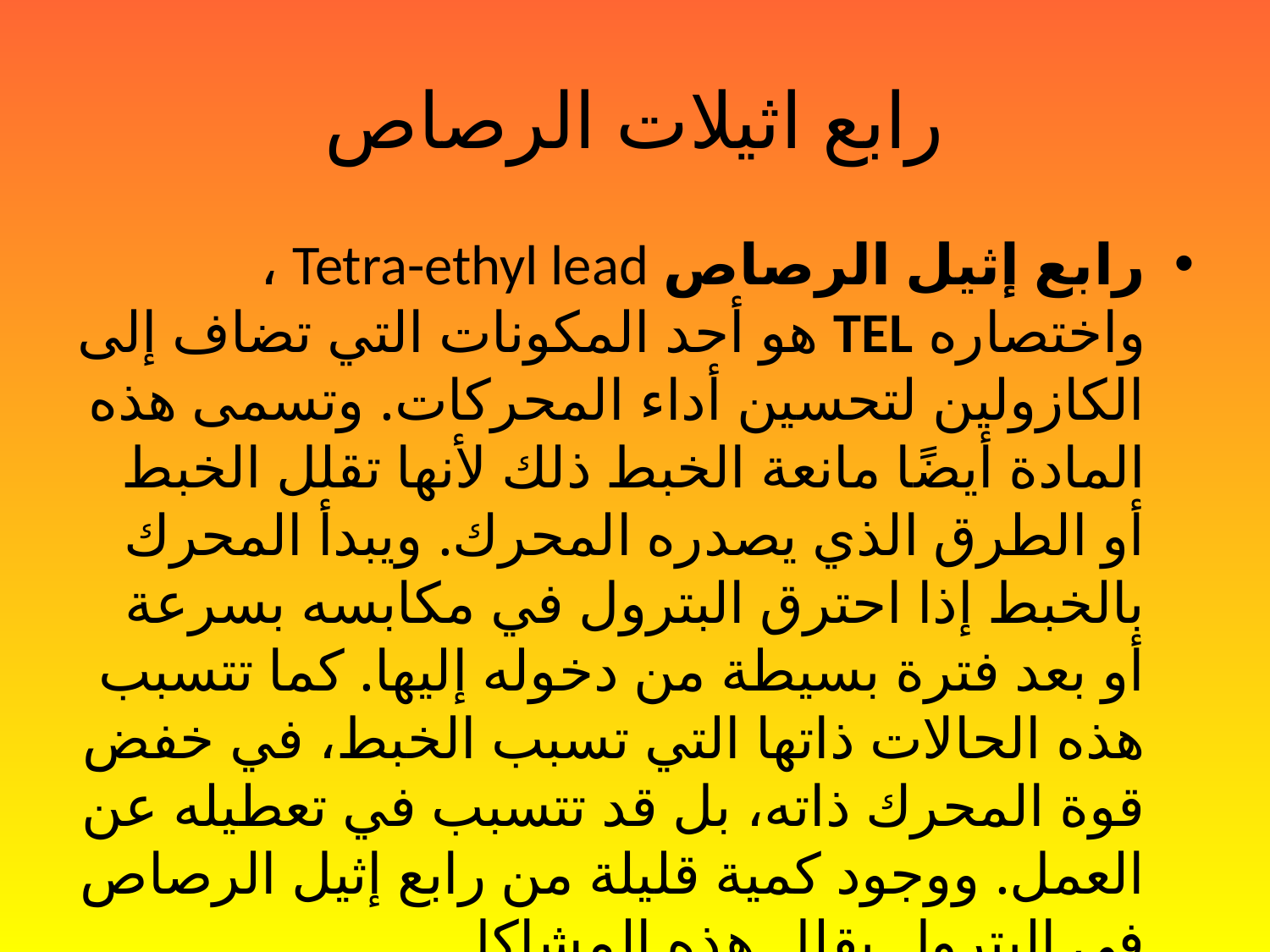

# رابع اثيلات الرصاص
رابع إثيل الرصاص Tetra-ethyl lead ، واختصاره TEL هو أحد المكونات التي تضاف إلى الكازولين لتحسين أداء المحركات. وتسمى هذه المادة أيضًا مانعة الخبط ذلك لأنها تقلل الخبط أو الطرق الذي يصدره المحرك. ويبدأ المحرك بالخبط إذا احترق البترول في مكابسه بسرعة أو بعد فترة بسيطة من دخوله إليها. كما تتسبب هذه الحالات ذاتها التي تسبب الخبط، في خفض قوة المحرك ذاته، بل قد تتسبب في تعطيله عن العمل. ووجود كمية قليلة من رابع إثيل الرصاص في البترول يقلل هذه المشاكل